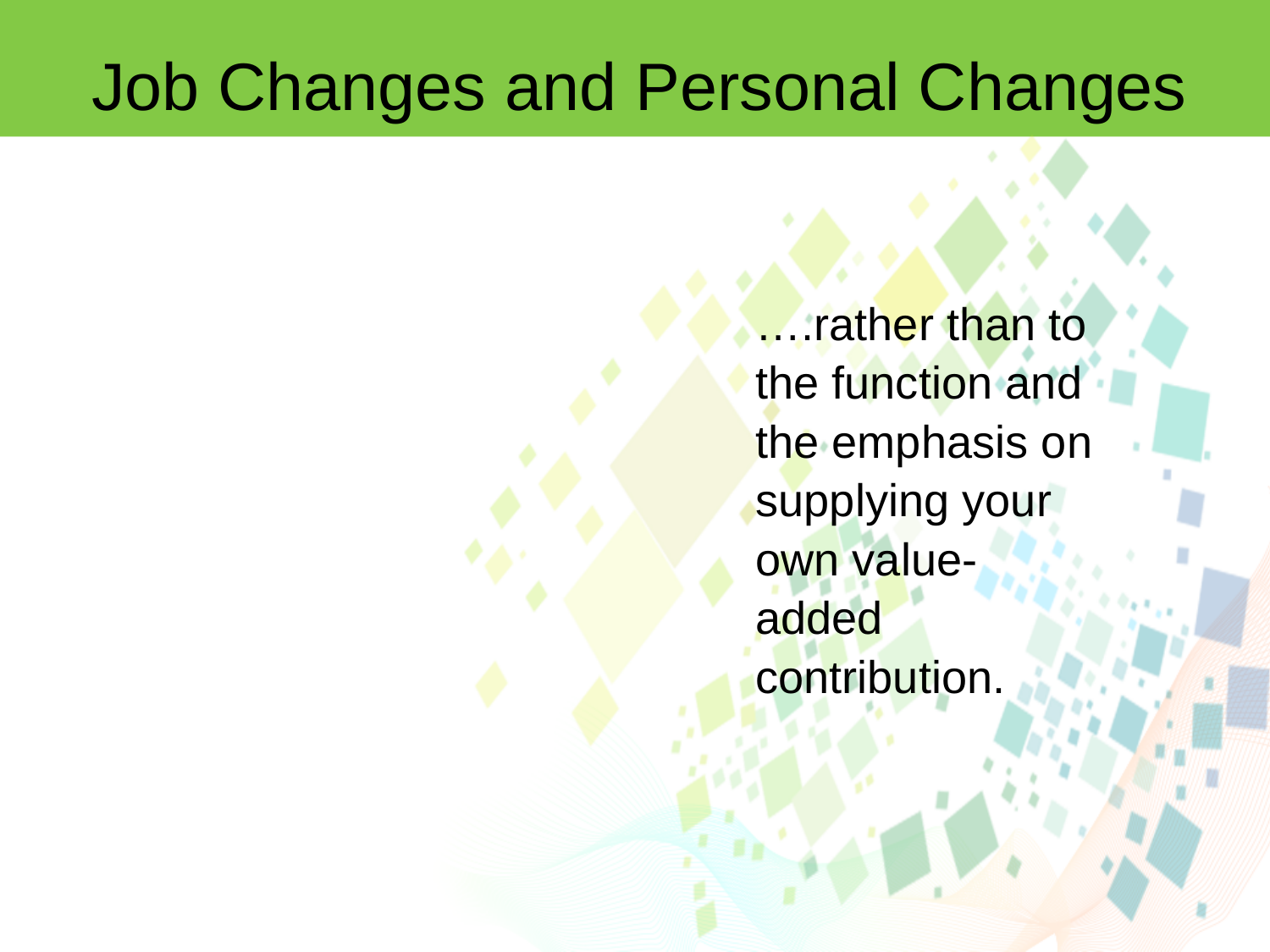

Job Changes and Personal Changes
….rather than to the function and the emphasis on supplying your own value-added contribution.